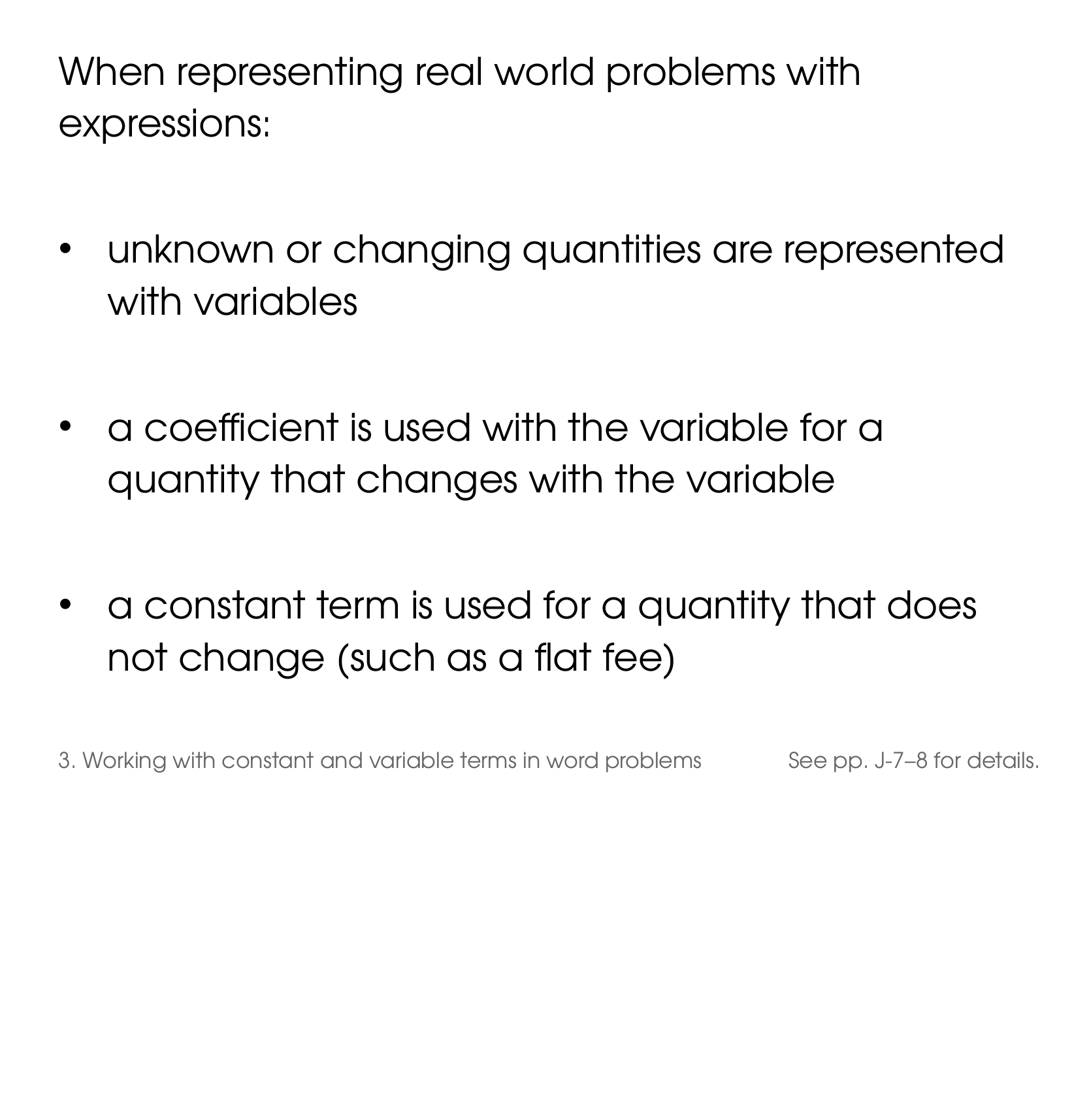

When representing real world problems with expressions:

unknown or changing quantities are represented with variables

a coefficient is used with the variable for a quantity that changes with the variable

a constant term is used for a quantity that does not change (such as a flat fee)
3. Working with constant and variable terms in word problems
See pp. J-7–8 for details.